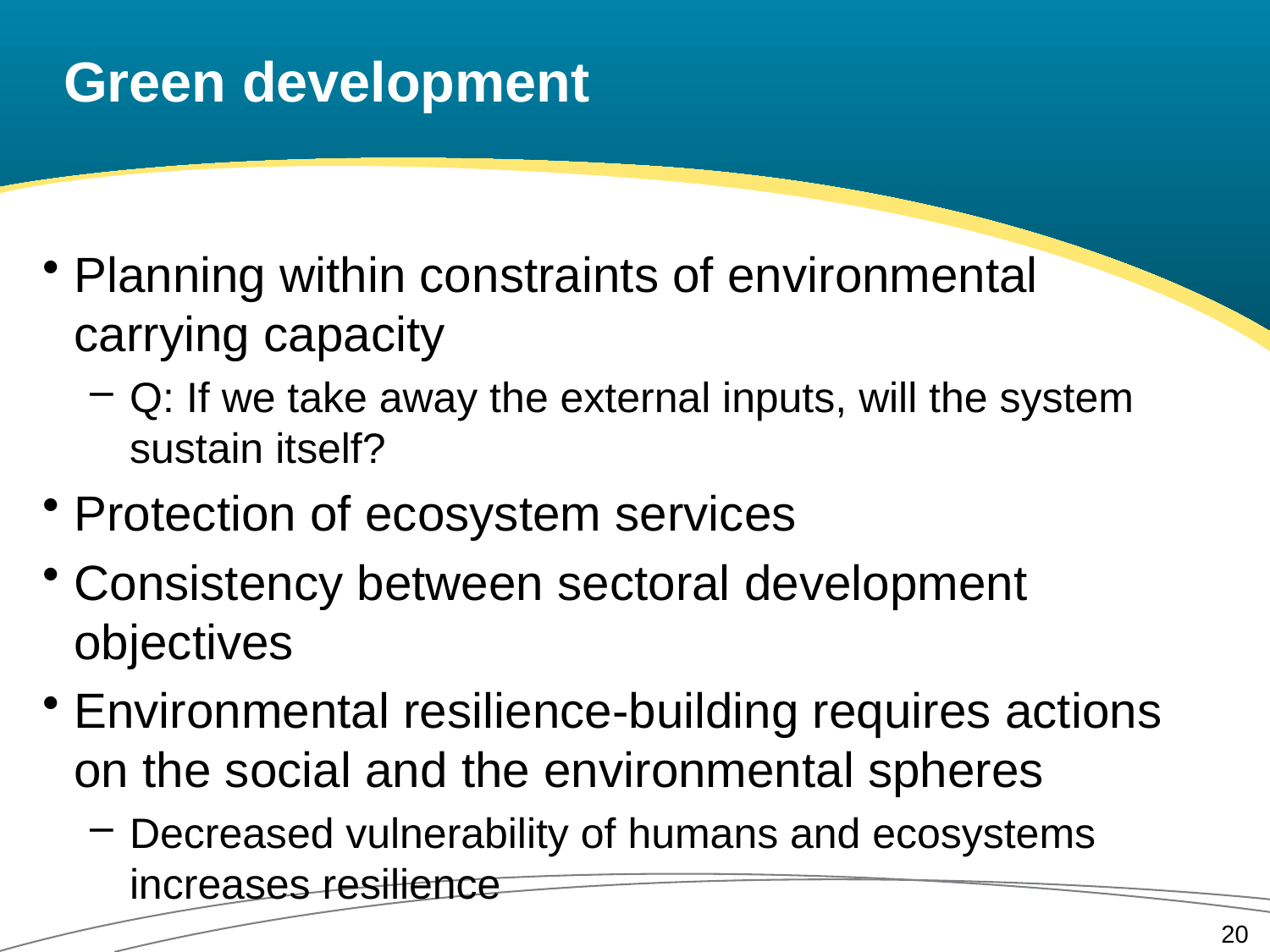

# Green development
Planning within constraints of environmental carrying capacity
Q: If we take away the external inputs, will the system sustain itself?
Protection of ecosystem services
Consistency between sectoral development objectives
Environmental resilience-building requires actions on the social and the environmental spheres
Decreased vulnerability of humans and ecosystems increases resilience

20